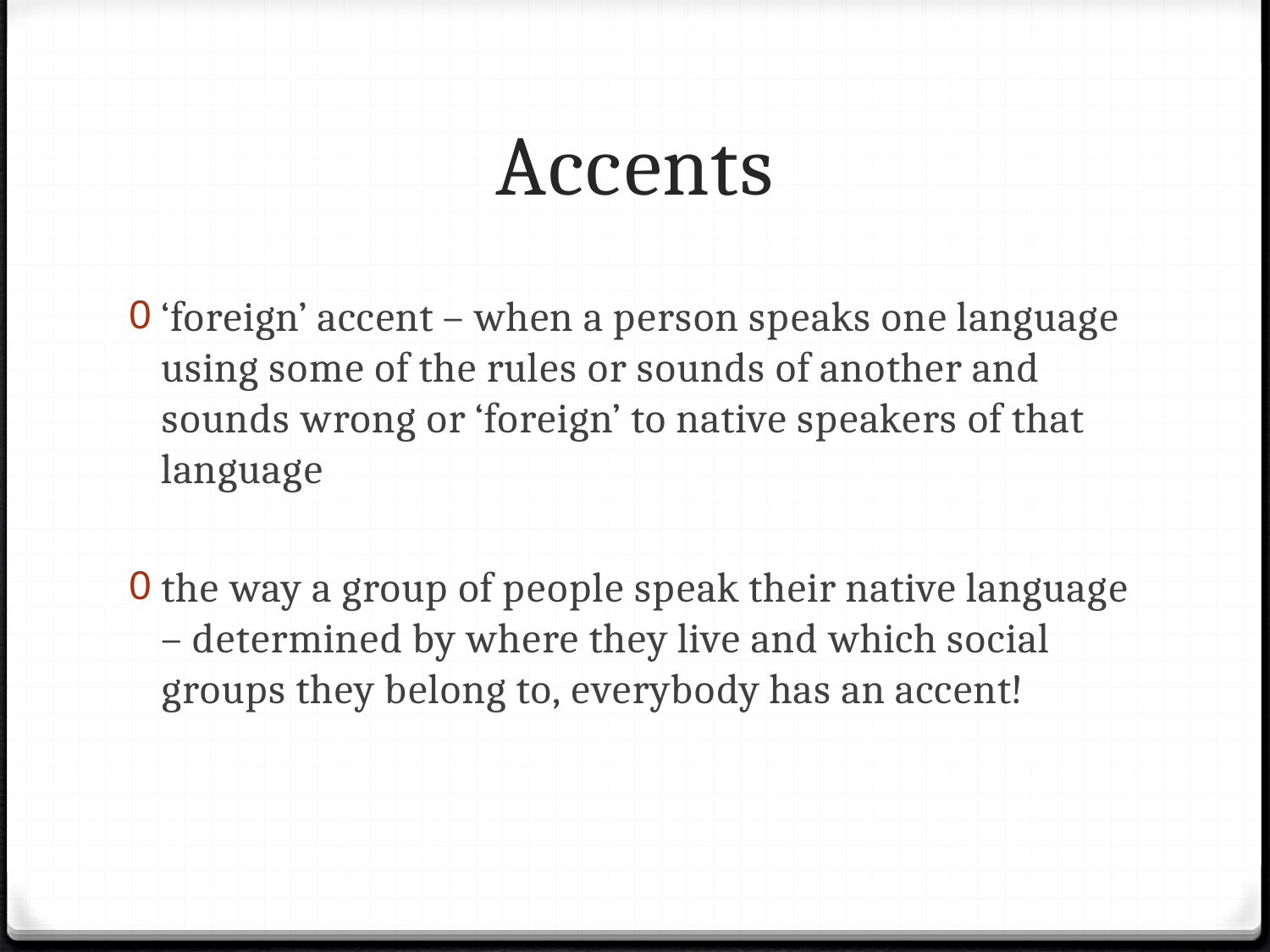

# Accents
‘foreign’ accent – when a person speaks one language using some of the rules or sounds of another and sounds wrong or ‘foreign’ to native speakers of that language

the way a group of people speak their native language – determined by where they live and which social groups they belong to, everybody has an accent!